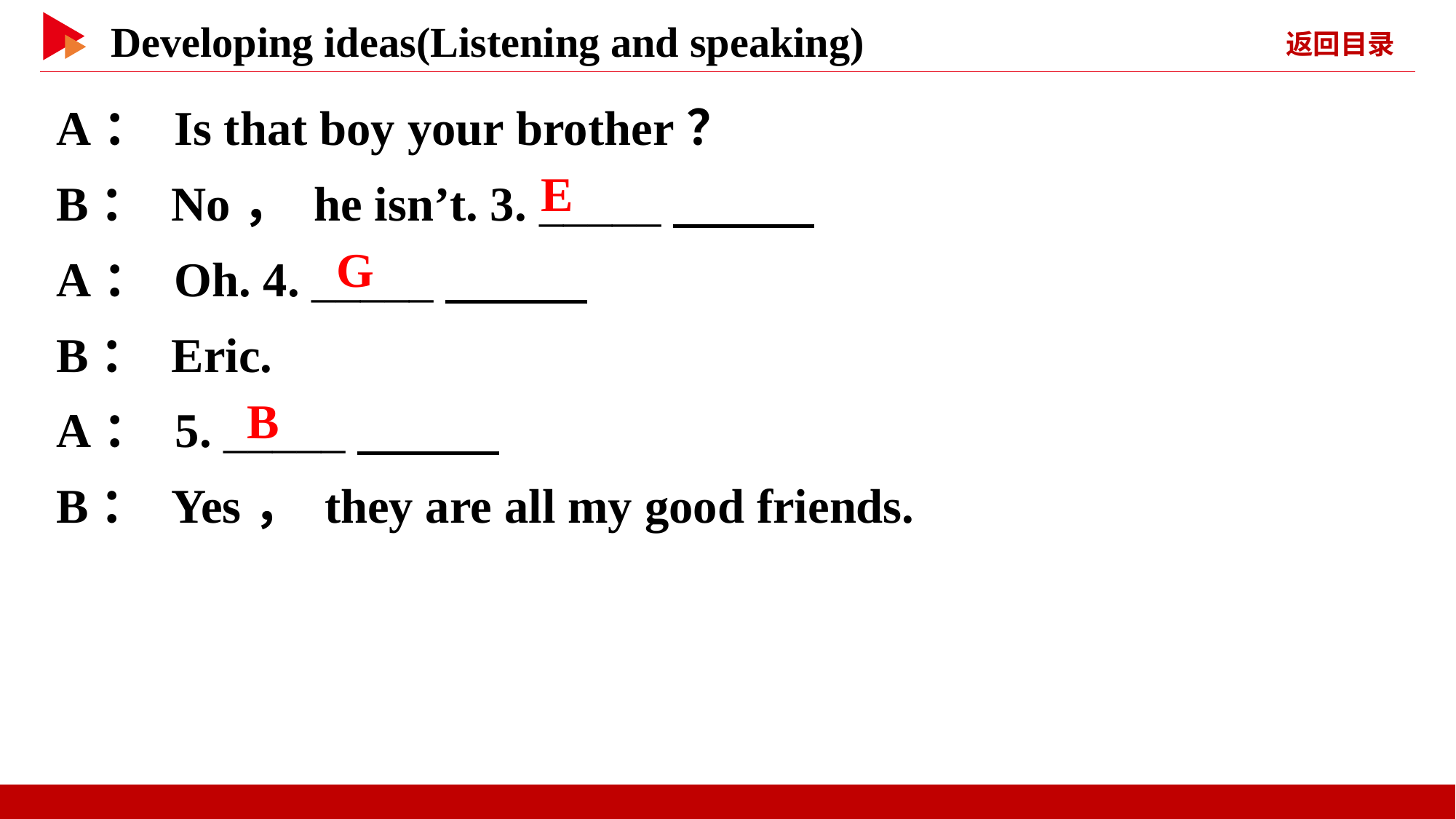

A： Is that boy your brother？
B： No， he isn’t. 3. _____
A： Oh. 4. _____
B： Eric.
A： 5. _____
B： Yes， they are all my good friends.
　E
　G
　B